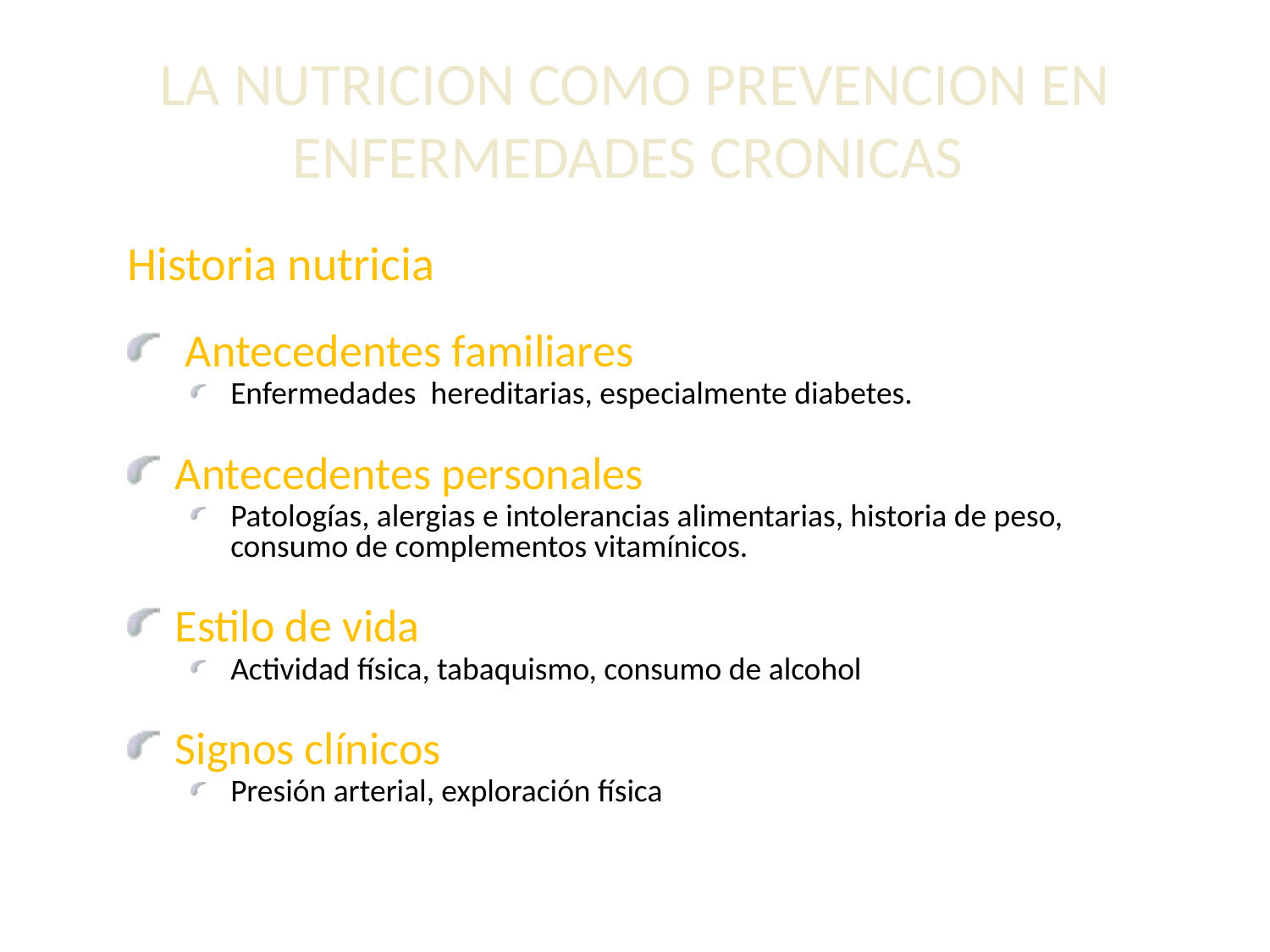

# LA NUTRICION COMO PREVENCION EN ENFERMEDADES CRONICAS

Historia nutricia

 Antecedentes familiares
Enfermedades  hereditarias, especialmente diabetes.

Antecedentes personales
Patologías, alergias e intolerancias alimentarias, historia de peso, consumo de complementos vitamínicos.

Estilo de vida
Actividad física, tabaquismo, consumo de alcohol

Signos clínicos
Presión arterial, exploración física